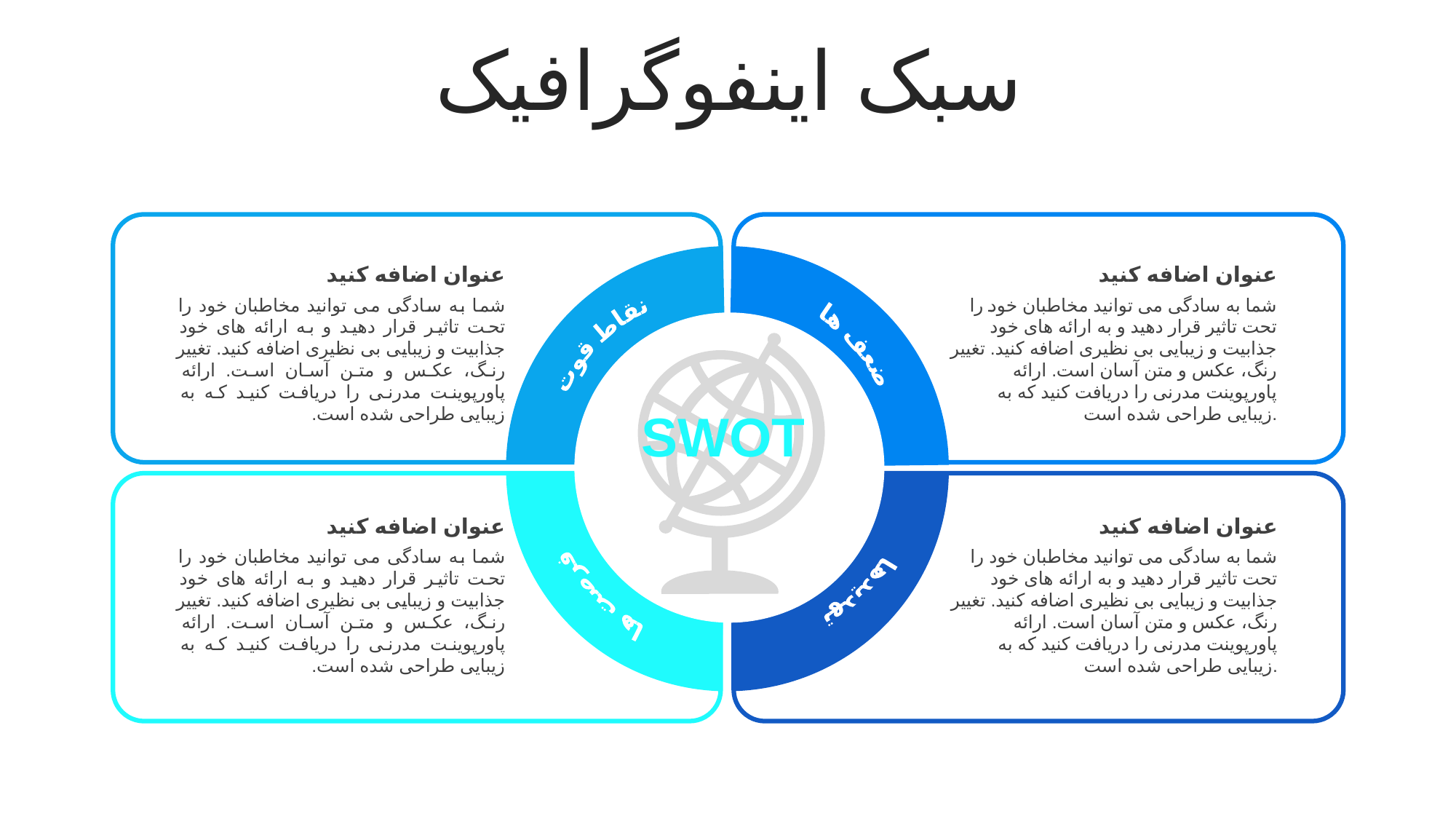

سبک اینفوگرافیک

عنوان اضافه کنید
شما به سادگی می توانید مخاطبان خود را تحت تاثیر قرار دهید و به ارائه های خود جذابیت و زیبایی بی نظیری اضافه کنید. تغییر رنگ، عکس و متن آسان است. ارائه پاورپوینت مدرنی را دریافت کنید که به زیبایی طراحی شده است.
عنوان اضافه کنید
شما به سادگی می توانید مخاطبان خود را تحت تاثیر قرار دهید و به ارائه های خود جذابیت و زیبایی بی نظیری اضافه کنید. تغییر رنگ، عکس و متن آسان است. ارائه پاورپوینت مدرنی را دریافت کنید که به زیبایی طراحی شده است.
ضعف ها
نقاط قوت
تهدیدها
فرصت ها

SWOT
عنوان اضافه کنید
شما به سادگی می توانید مخاطبان خود را تحت تاثیر قرار دهید و به ارائه های خود جذابیت و زیبایی بی نظیری اضافه کنید. تغییر رنگ، عکس و متن آسان است. ارائه پاورپوینت مدرنی را دریافت کنید که به زیبایی طراحی شده است.
عنوان اضافه کنید
شما به سادگی می توانید مخاطبان خود را تحت تاثیر قرار دهید و به ارائه های خود جذابیت و زیبایی بی نظیری اضافه کنید. تغییر رنگ، عکس و متن آسان است. ارائه پاورپوینت مدرنی را دریافت کنید که به زیبایی طراحی شده است.